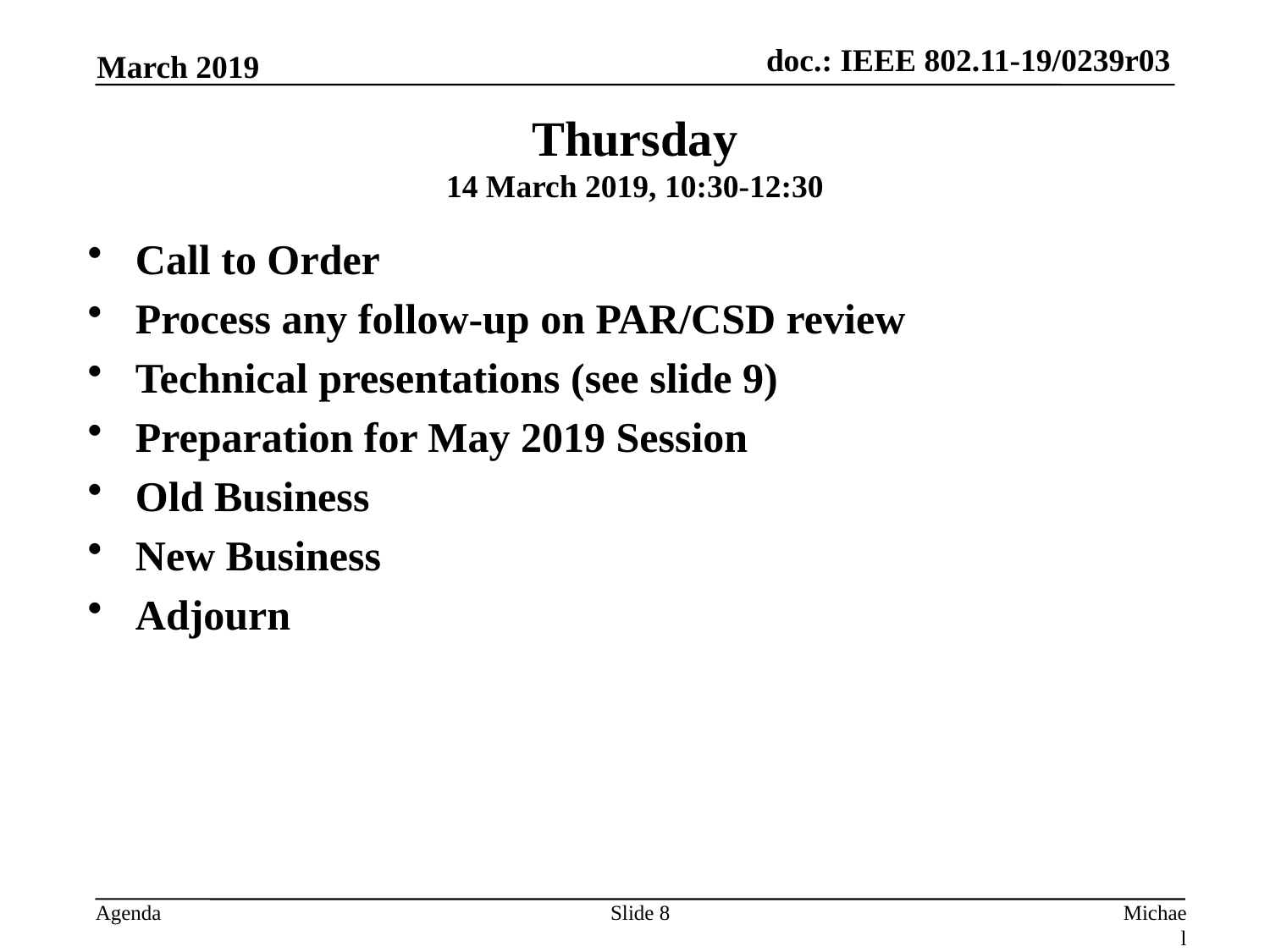

March 2019
Thursday
14 March 2019, 10:30-12:30

Call to Order
Process any follow-up on PAR/CSD review
Technical presentations (see slide 9)
Preparation for May 2019 Session
Old Business
New Business
Adjourn

Slide 8
Michael Montemurro, BlackBerry